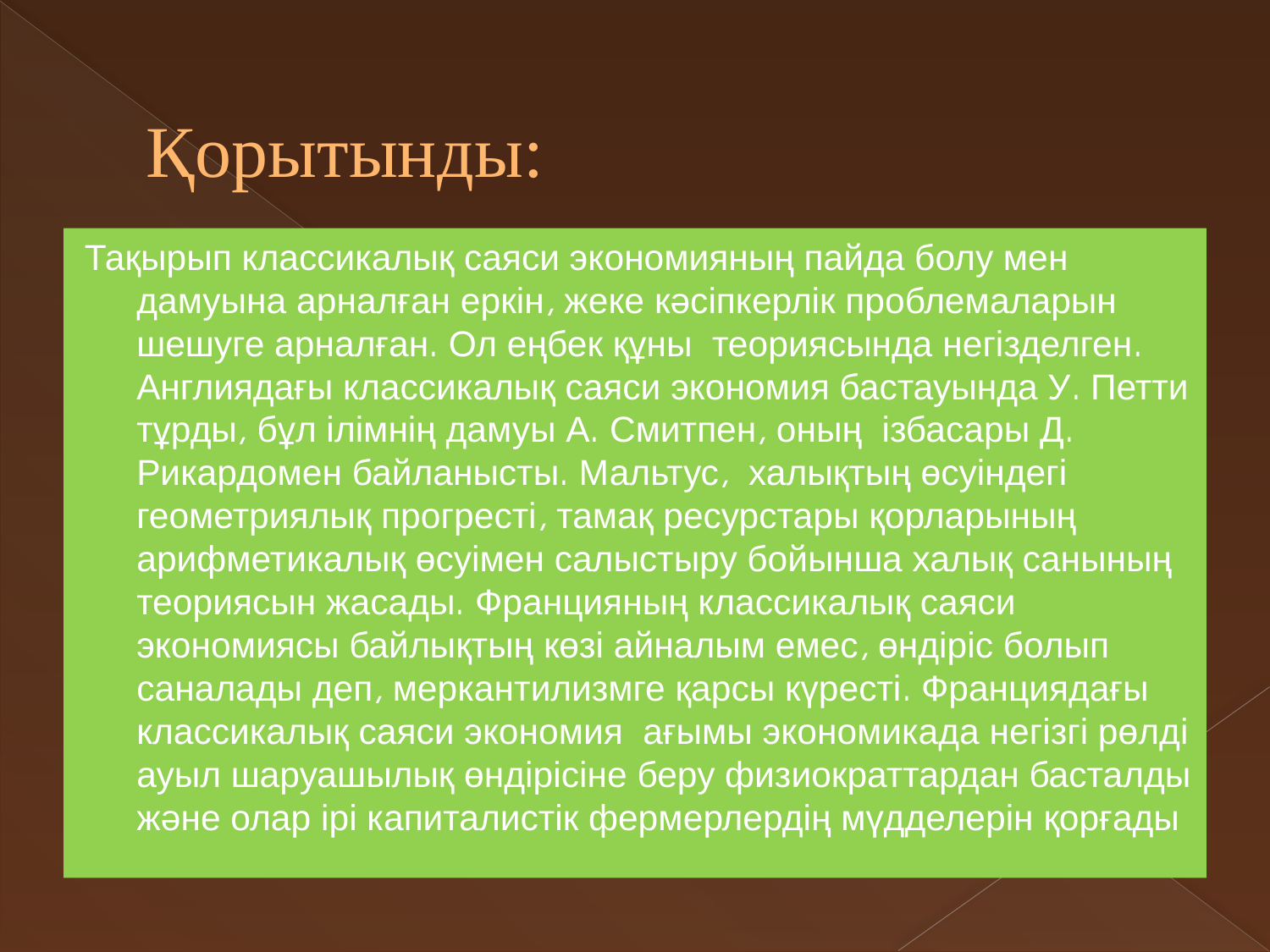

# Қорытынды:
Тақырып классикалық саяси экономияның пайда болу мен дамуына арналған еркін, жеке кәсіпкерлік проблемаларын шешуге арналған. Ол еңбек құны  теориясында негізделген. Англиядағы классикалық саяси экономия бастауында У. Петти тұрды, бұл ілімнің дамуы А. Смитпен, оның  ізбасары Д. Рикардомен байланысты. Мальтус,  халықтың өсуіндегі геометриялық прогресті, тамақ ресурстары қорларының  арифметикалық өсуімен салыстыру бойынша халық санының теориясын жасады. Францияның классикалық саяси экономиясы байлықтың көзі айналым емес, өндіріс болып саналады деп, меркантилизмге қарсы күресті. Франциядағы классикалық саяси экономия  ағымы экономикада негізгі рөлді ауыл шаруашылық өндірісіне беру физиократтардан басталды және олар ірі капиталистік фермерлердің мүдделерін қорғады